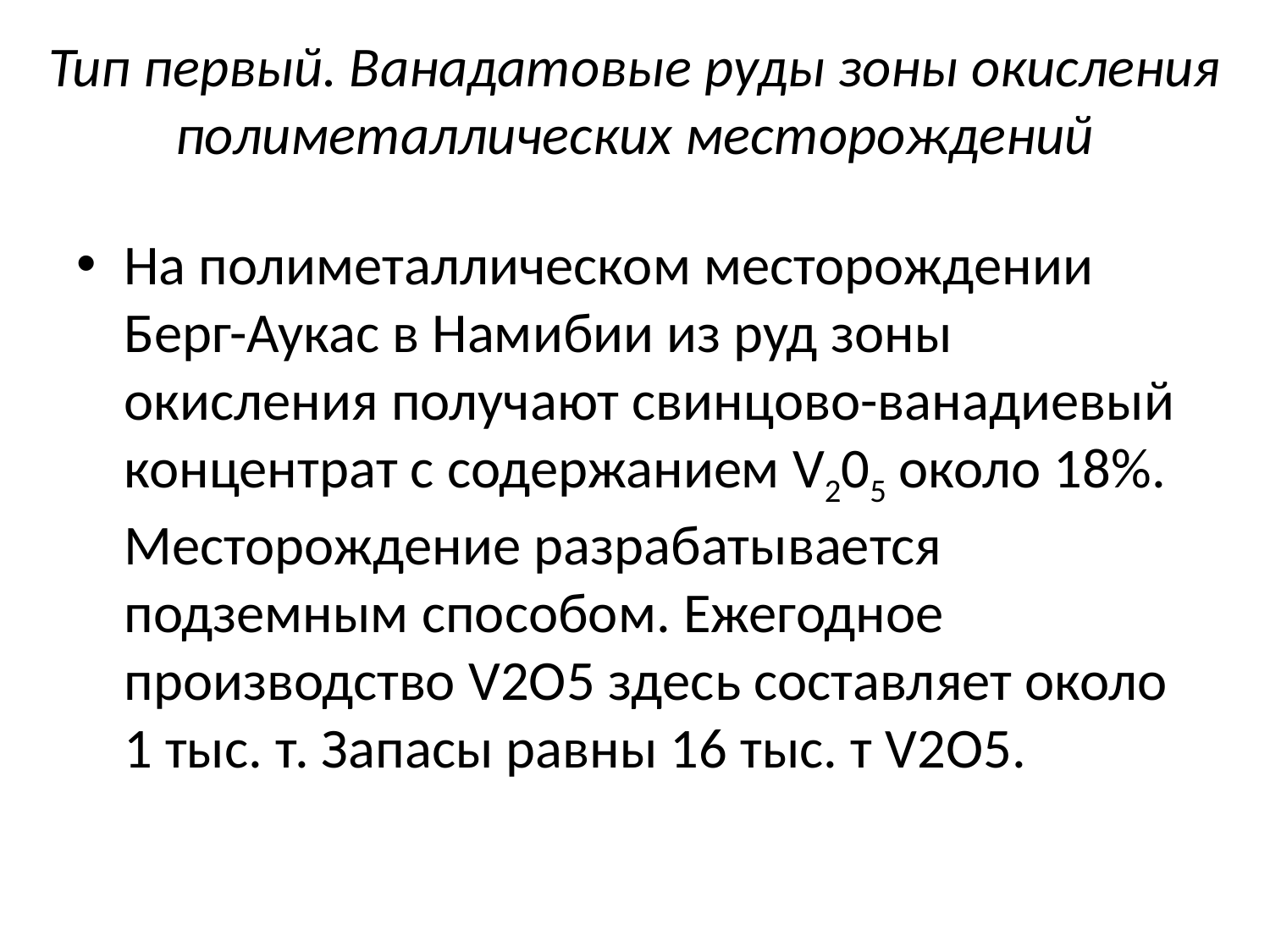

# Тип первый. Ванадатовые руды зоны окисления полиметаллических месторождений
На полиметаллическом месторождении Берг-Аукас в Намибии из руд зоны окисления получают свинцово-ванадиевый концен­трат с содержанием V205 около 18%. Месторождение разра­батывается подземным способом. Ежегодное производство V2O5 здесь составляет около 1 тыс. т. Запасы равны 16 тыс. т V2O5.